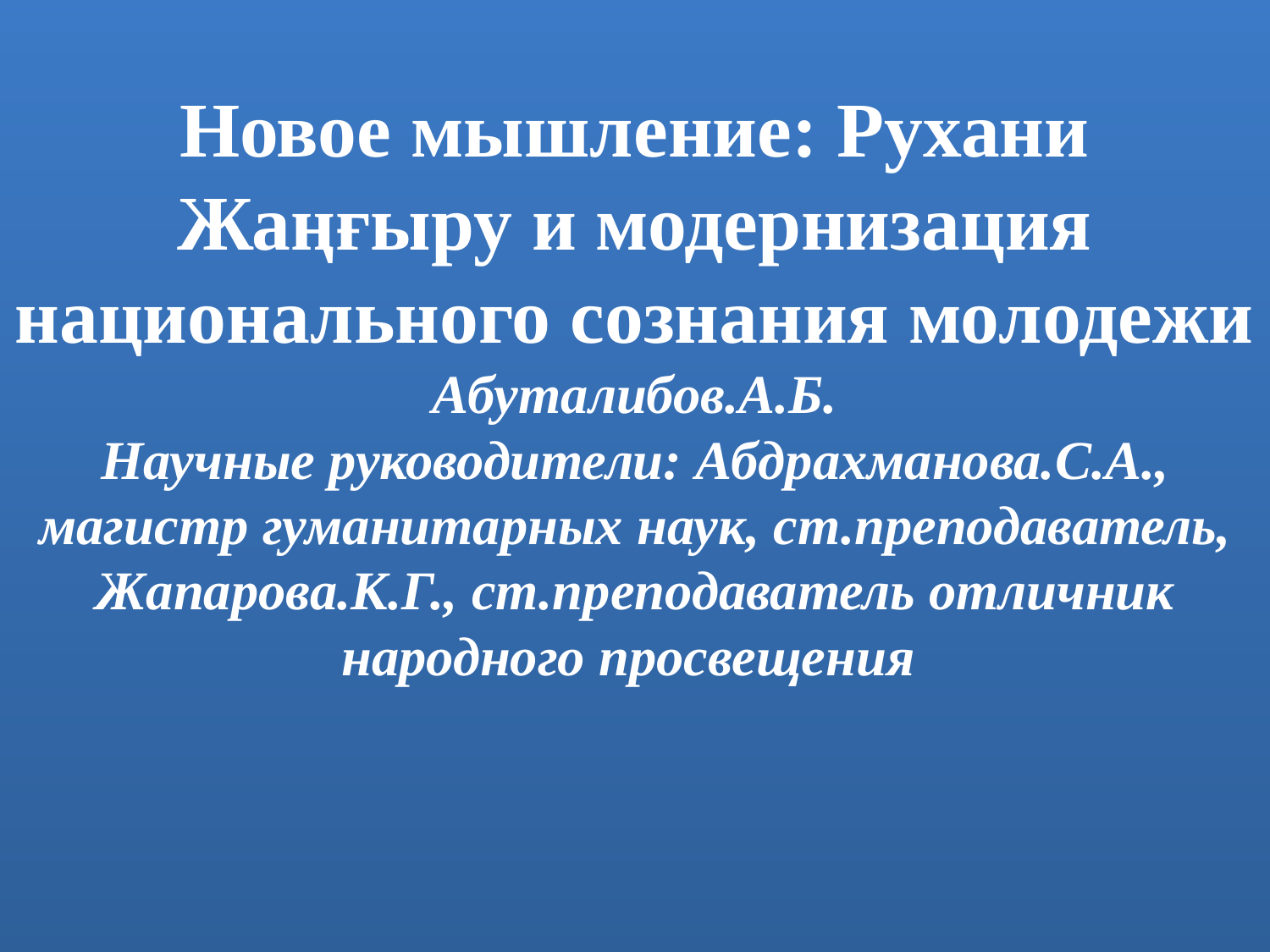

# Новое мышление: Рухани Жаңғыру и модернизация национального сознания молодежи Абуталибов.А.Б. Научные руководители: Абдрахманова.С.А., магистр гуманитарных наук, ст.преподаватель, Жапарова.К.Г., ст.преподаватель отличник народного просвещения